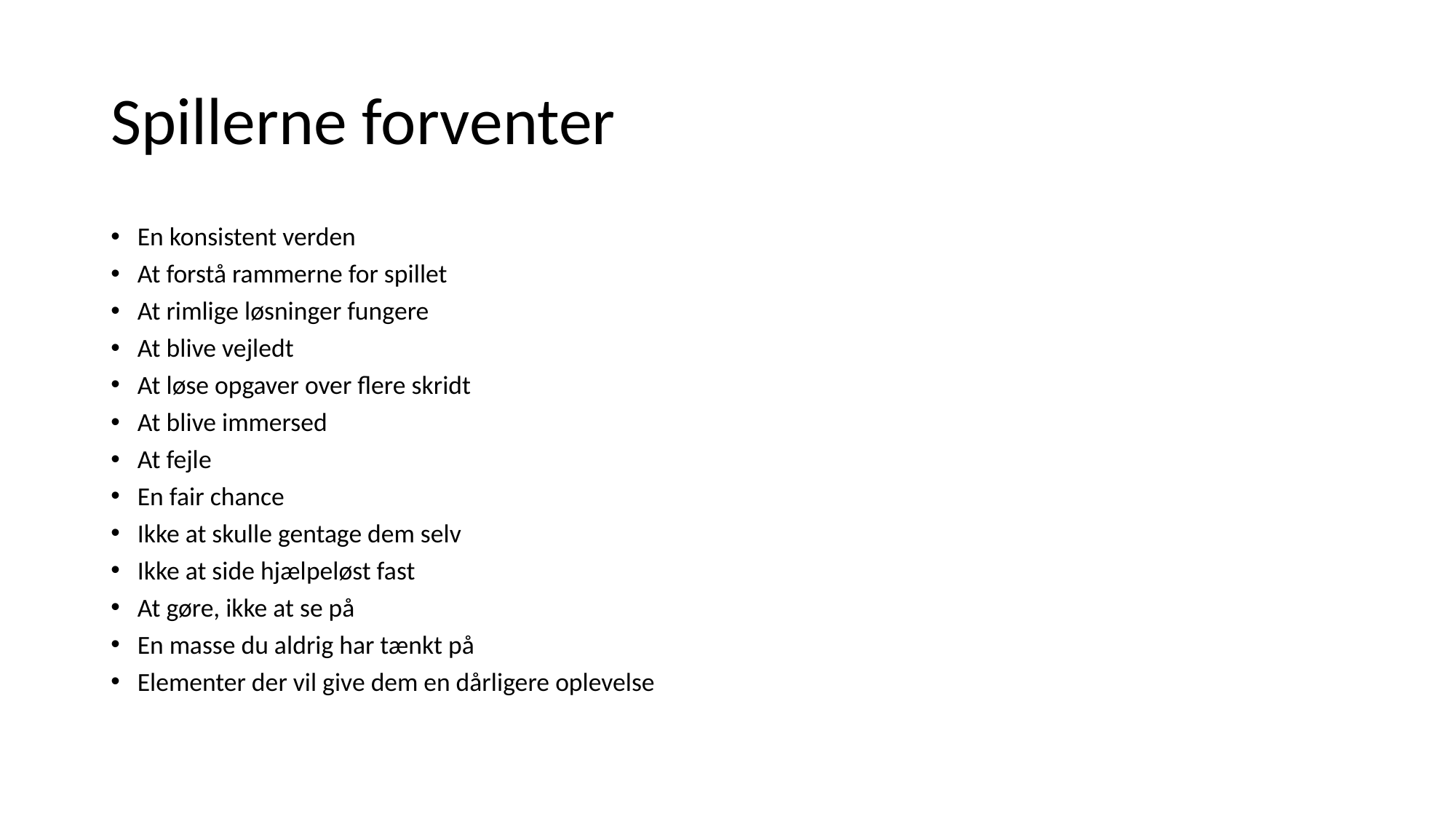

# Spillerne forventer
En konsistent verden
At forstå rammerne for spillet
At rimlige løsninger fungere
At blive vejledt
At løse opgaver over flere skridt
At blive immersed
At fejle
En fair chance
Ikke at skulle gentage dem selv
Ikke at side hjælpeløst fast
At gøre, ikke at se på
En masse du aldrig har tænkt på
Elementer der vil give dem en dårligere oplevelse